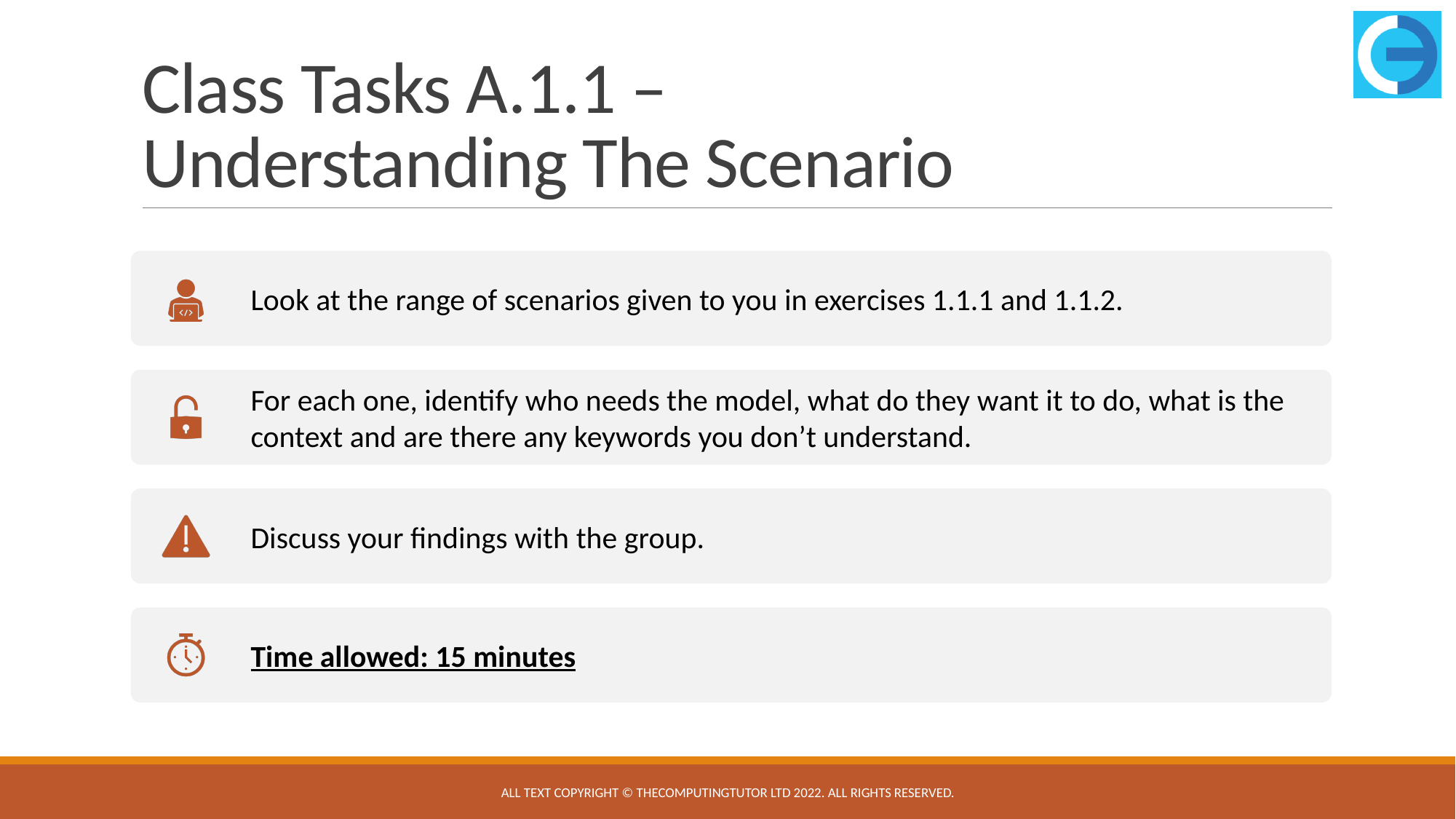

# Class Tasks A.1.1 – Understanding The Scenario
Look at the range of scenarios given to you in exercises 1.1.1 and 1.1.2.
For each one, identify who needs the model, what do they want it to do, what is the context and are there any keywords you don’t understand.
Discuss your findings with the group.
Time allowed: 15 minutes
All text copyright © TheComputingTutor Ltd 2022. All rights Reserved.